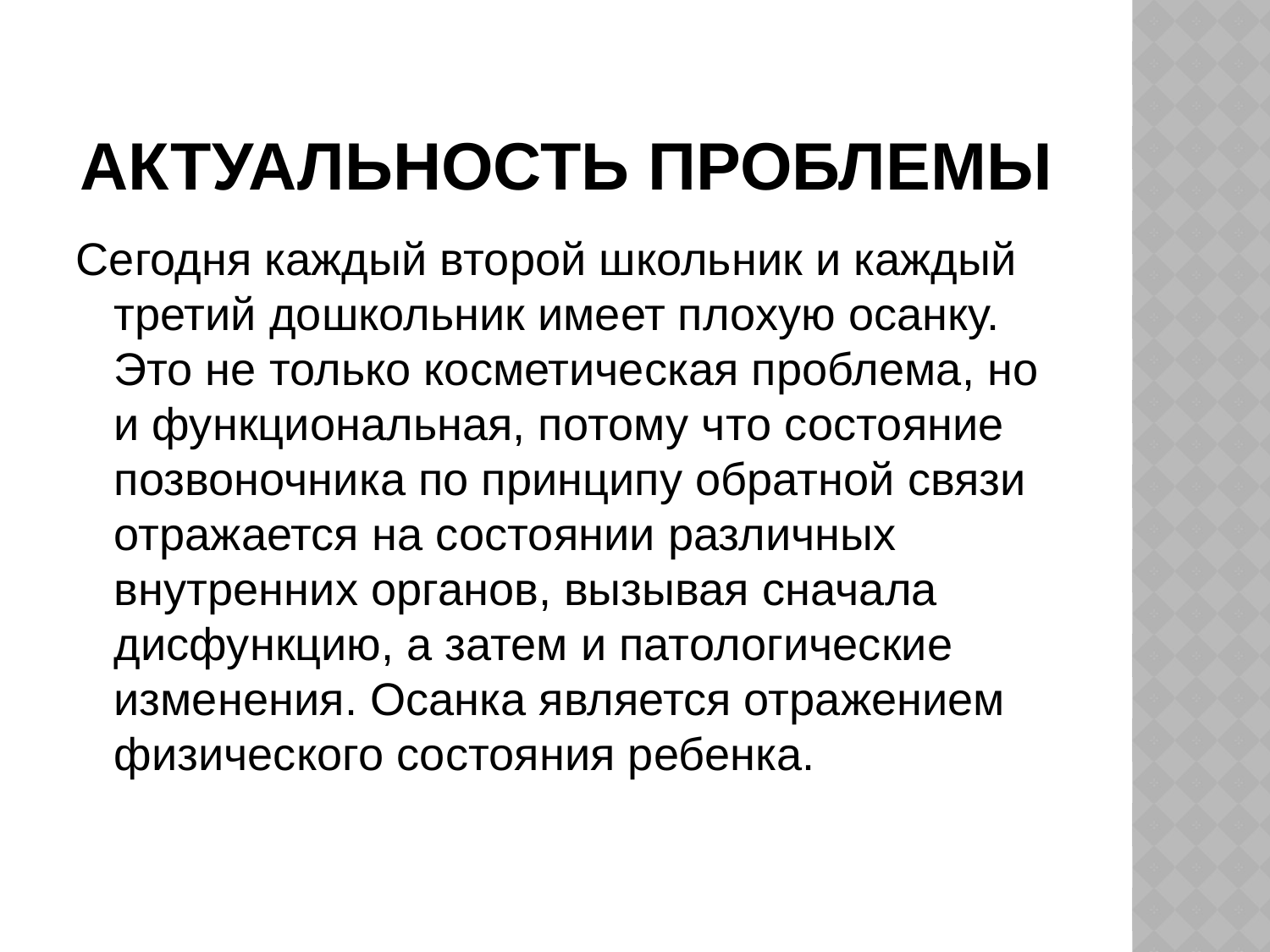

# Актуальность проблемы
Сегодня каждый второй школьник и каждый третий дошкольник имеет плохую осанку. Это не только косметическая проблема, но и функциональная, потому что состояние позвоночника по принципу обратной связи отражается на состоянии различных внутренних органов, вызывая сначала дисфункцию, а затем и патологические изменения. Осанка является отражением физического состояния ребенка.